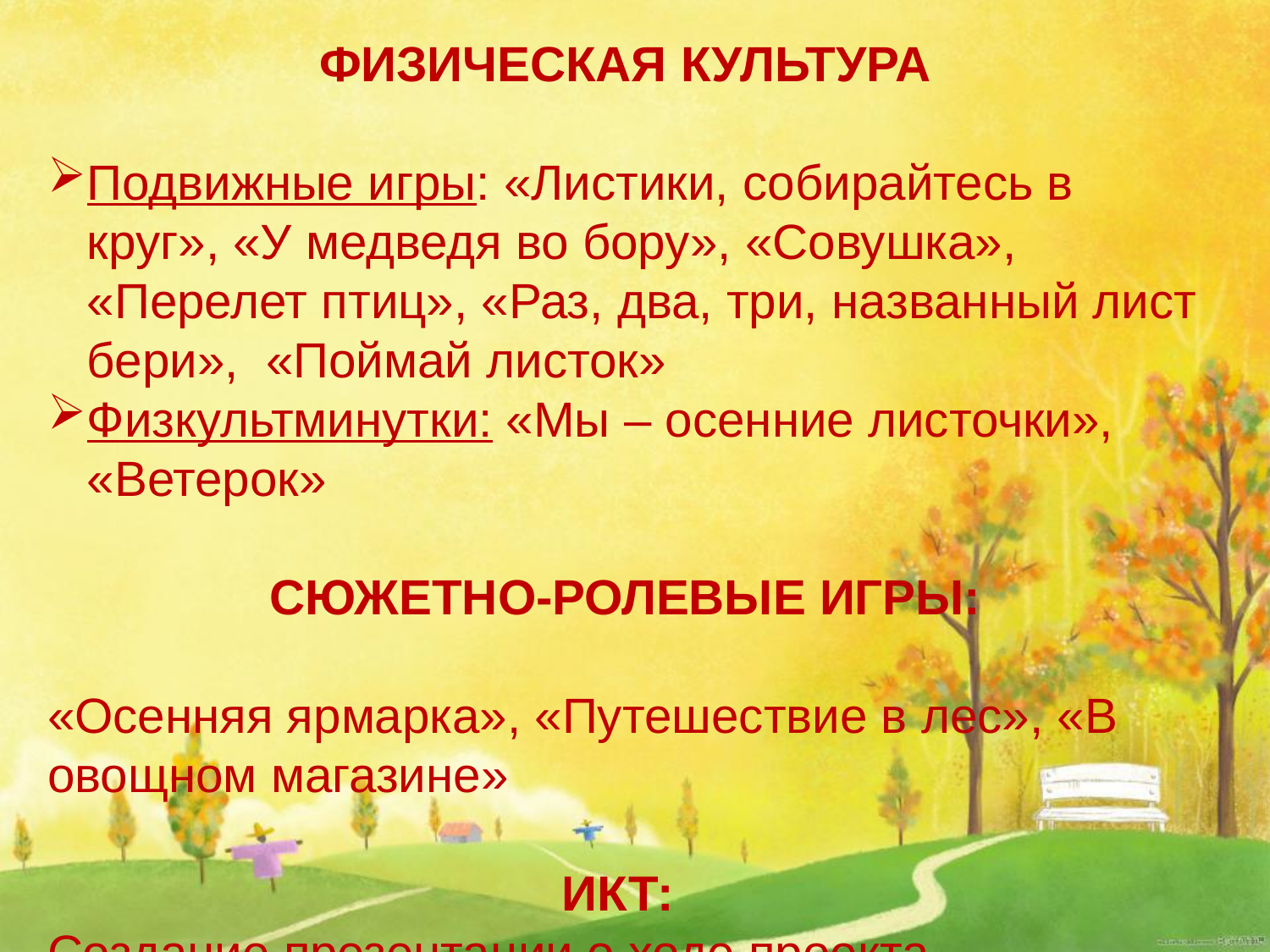

ФИЗИЧЕСКАЯ КУЛЬТУРА

Подвижные игры: «Листики, собирайтесь в круг», «У медведя во бору», «Совушка», «Перелет птиц», «Раз, два, три, названный лист бери»,  «Поймай листок»
Физкультминутки: «Мы – осенние листочки», «Ветерок»

СЮЖЕТНО-РОЛЕВЫЕ ИГРЫ:

«Осенняя ярмарка», «Путешествие в лес», «В овощном магазине»

ИКТ:
Создание презентации о ходе проекта